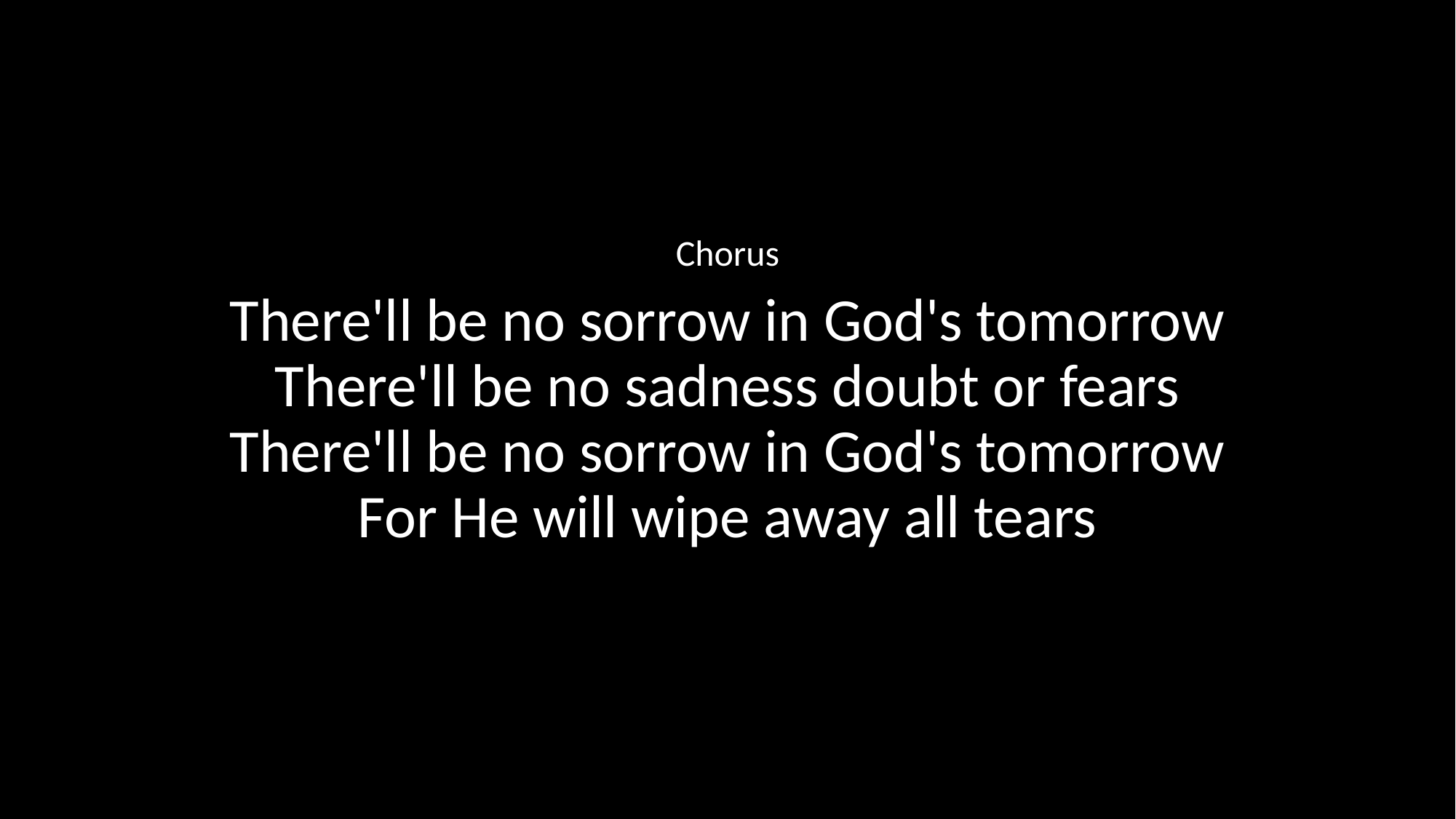

Chorus
There'll be no sorrow in God's tomorrow
There'll be no sadness doubt or fears
There'll be no sorrow in God's tomorrow
For He will wipe away all tears